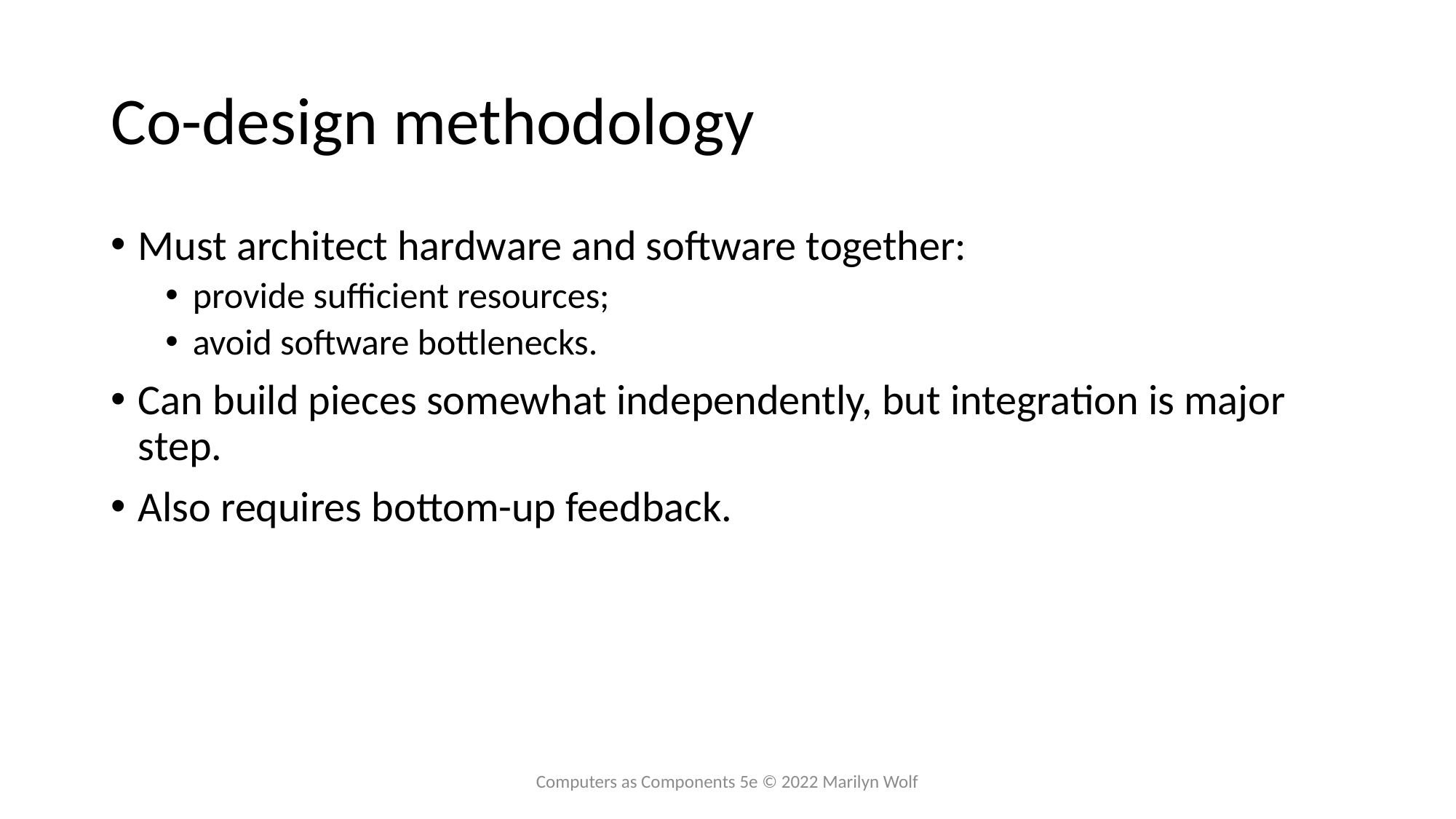

# Co-design methodology
Must architect hardware and software together:
provide sufficient resources;
avoid software bottlenecks.
Can build pieces somewhat independently, but integration is major step.
Also requires bottom-up feedback.
Computers as Components 5e © 2022 Marilyn Wolf